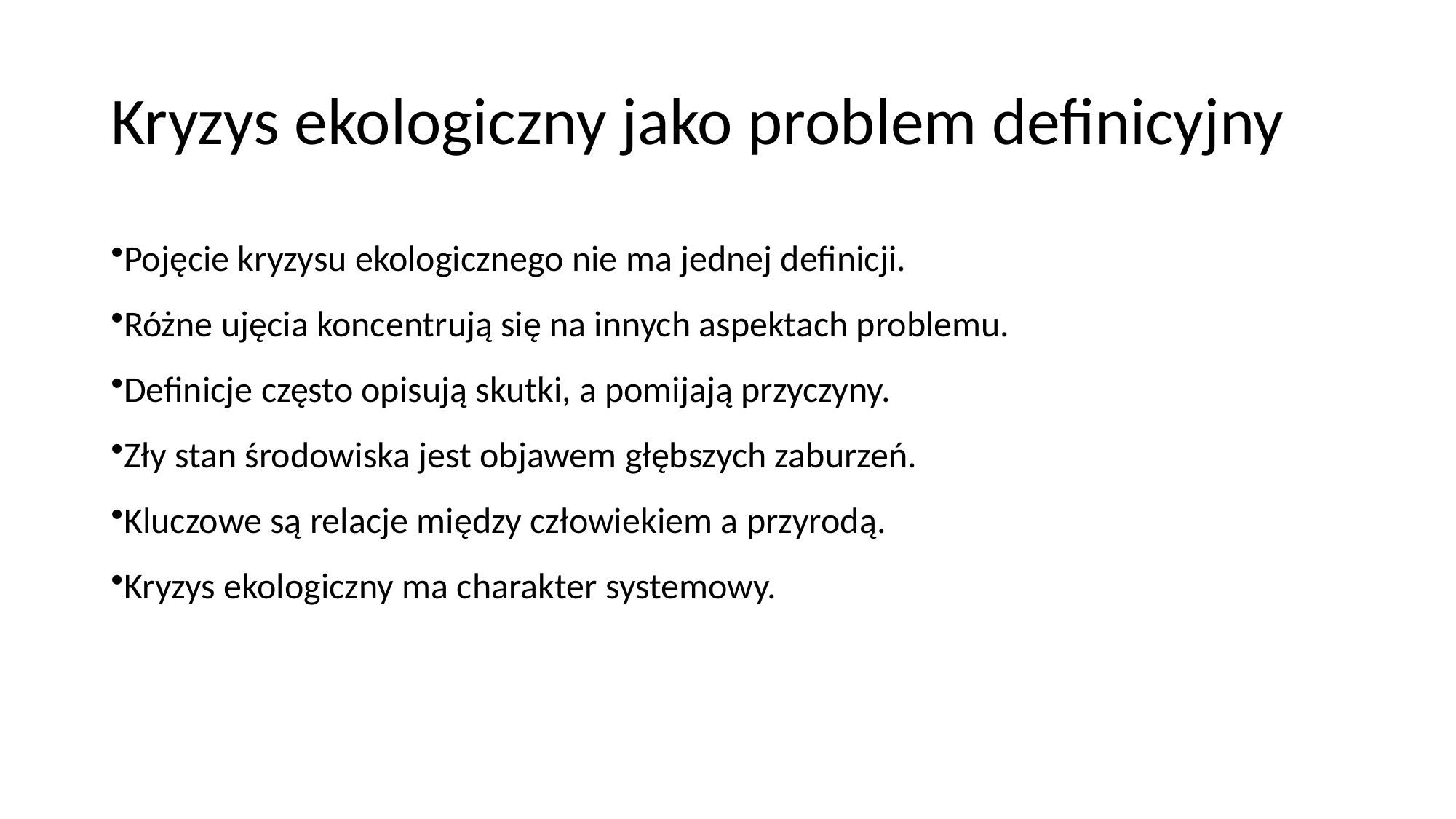

# Kryzys ekologiczny jako problem definicyjny
Pojęcie kryzysu ekologicznego nie ma jednej definicji.
Różne ujęcia koncentrują się na innych aspektach problemu.
Definicje często opisują skutki, a pomijają przyczyny.
Zły stan środowiska jest objawem głębszych zaburzeń.
Kluczowe są relacje między człowiekiem a przyrodą.
Kryzys ekologiczny ma charakter systemowy.